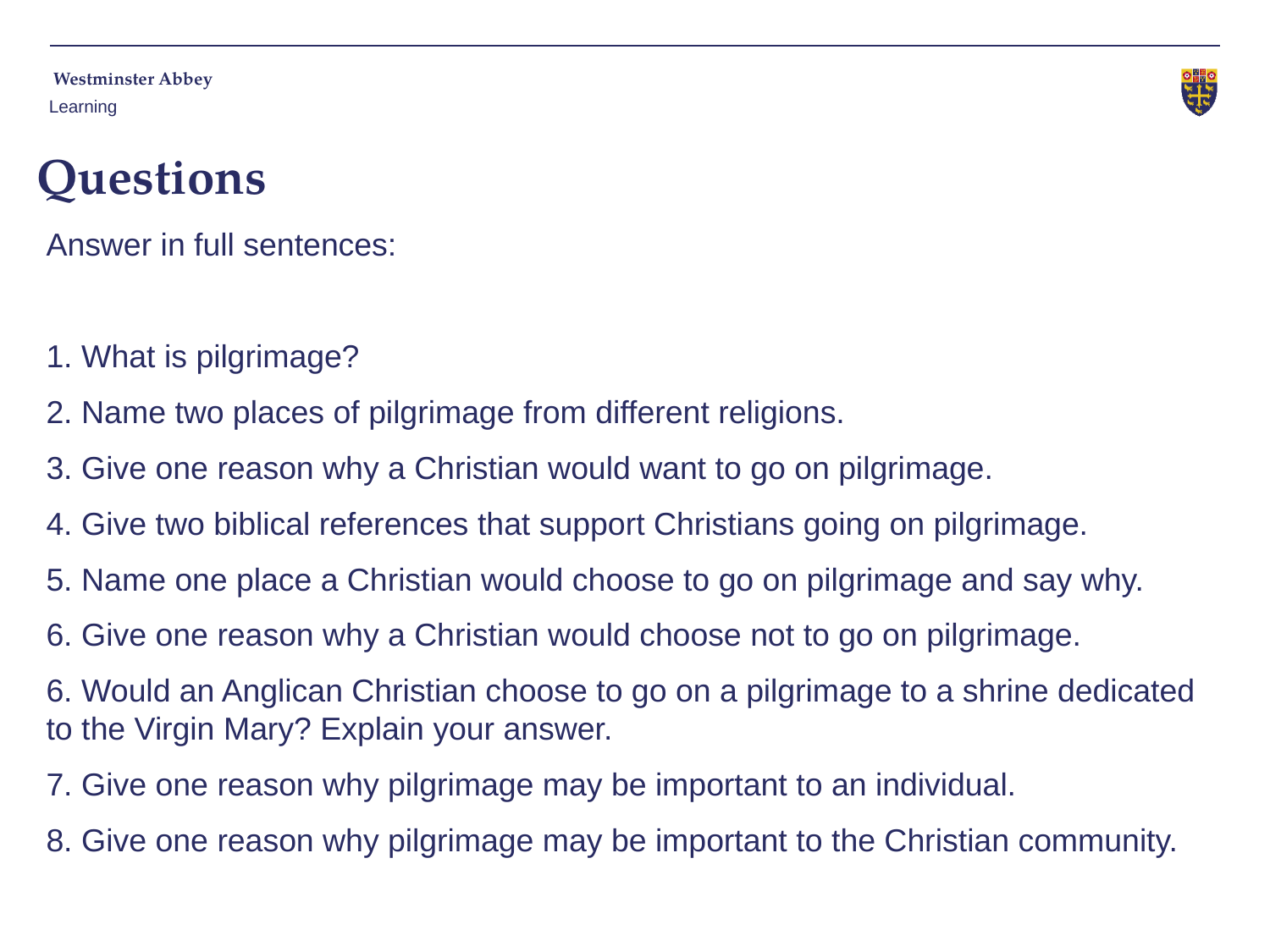

Learning
# Questions
Answer in full sentences:

1. What is pilgrimage?
2. Name two places of pilgrimage from different religions.
3. Give one reason why a Christian would want to go on pilgrimage.
4. Give two biblical references that support Christians going on pilgrimage.
5. Name one place a Christian would choose to go on pilgrimage and say why.
6. Give one reason why a Christian would choose not to go on pilgrimage.
6. Would an Anglican Christian choose to go on a pilgrimage to a shrine dedicated to the Virgin Mary? Explain your answer.
7. Give one reason why pilgrimage may be important to an individual.
8. Give one reason why pilgrimage may be important to the Christian community.